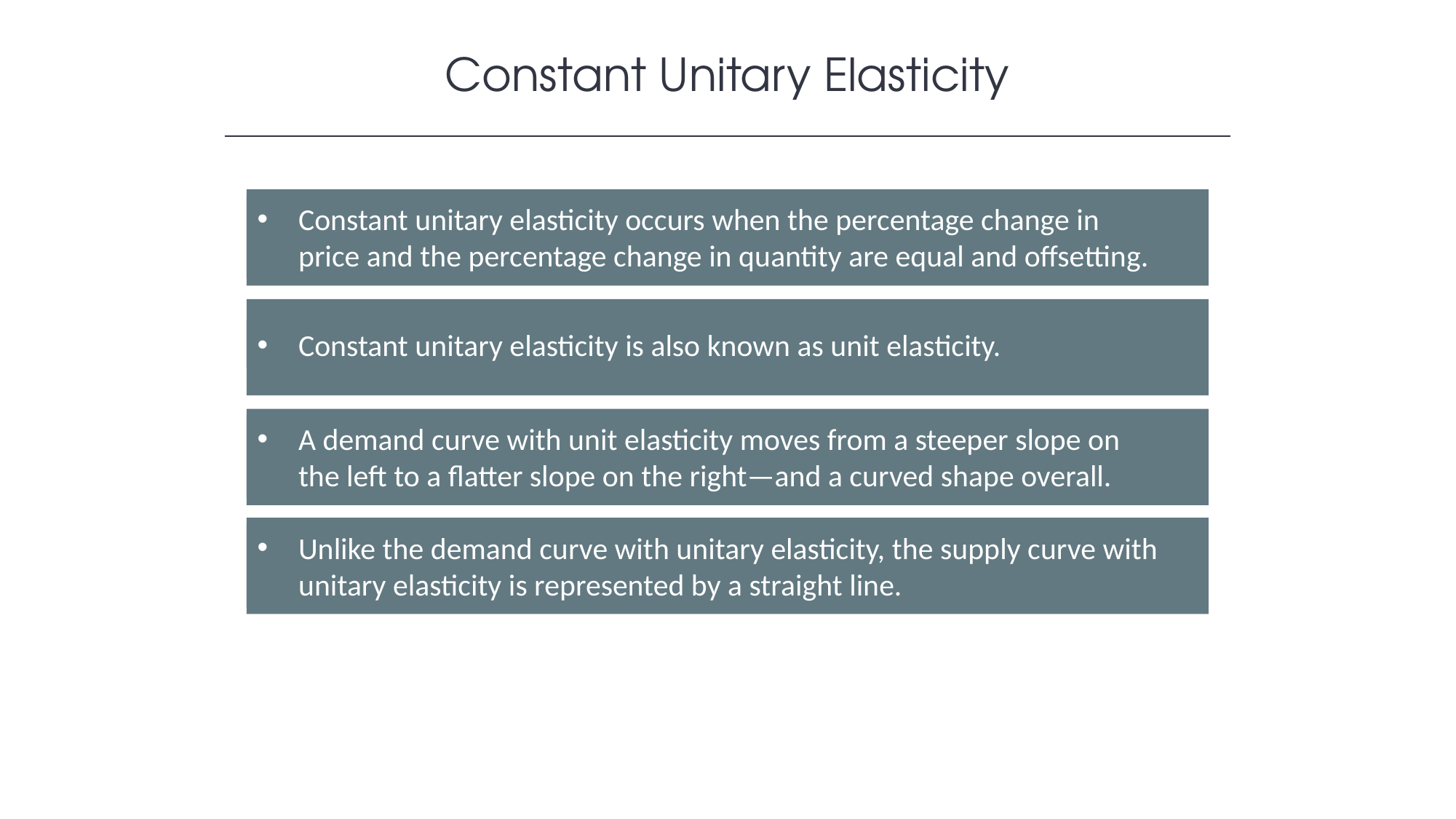

Constant Unitary Elasticity

Constant unitary elasticity occurs when the percentage change in price and the percentage change in quantity are equal and offsetting.

Constant unitary elasticity is also known as unit elasticity.

A demand curve with unit elasticity moves from a steeper slope on the left to a flatter slope on the right—and a curved shape overall.

Unlike the demand curve with unitary elasticity, the supply curve with unitary elasticity is represented by a straight line.